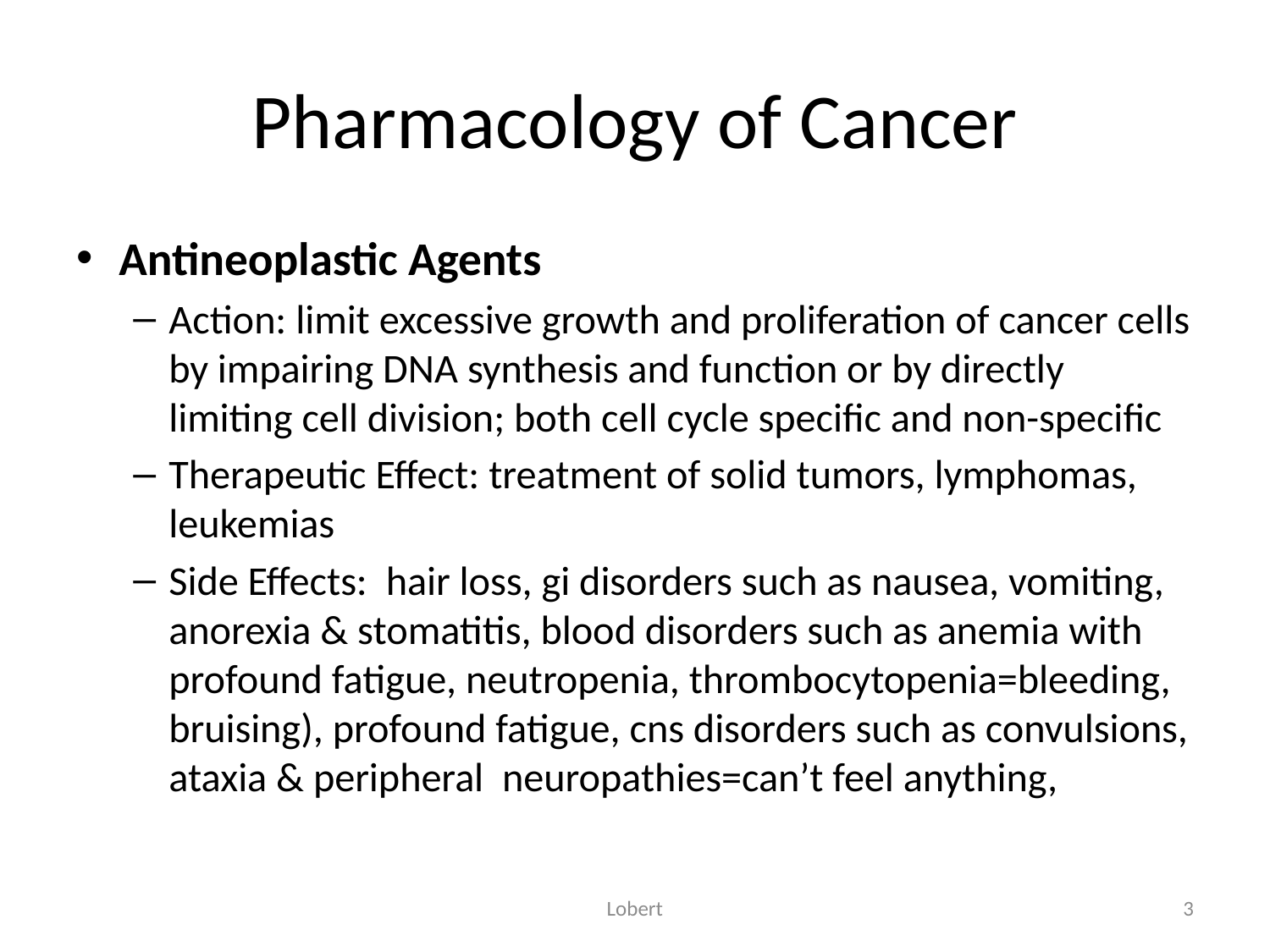

# Pharmacology of Cancer
Antineoplastic Agents
Action: limit excessive growth and proliferation of cancer cells by impairing DNA synthesis and function or by directly limiting cell division; both cell cycle specific and non-specific
Therapeutic Effect: treatment of solid tumors, lymphomas, leukemias
Side Effects:  hair loss, gi disorders such as nausea, vomiting, anorexia & stomatitis, blood disorders such as anemia with profound fatigue, neutropenia, thrombocytopenia=bleeding, bruising), profound fatigue, cns disorders such as convulsions, ataxia & peripheral  neuropathies=can’t feel anything,
Lobert
3